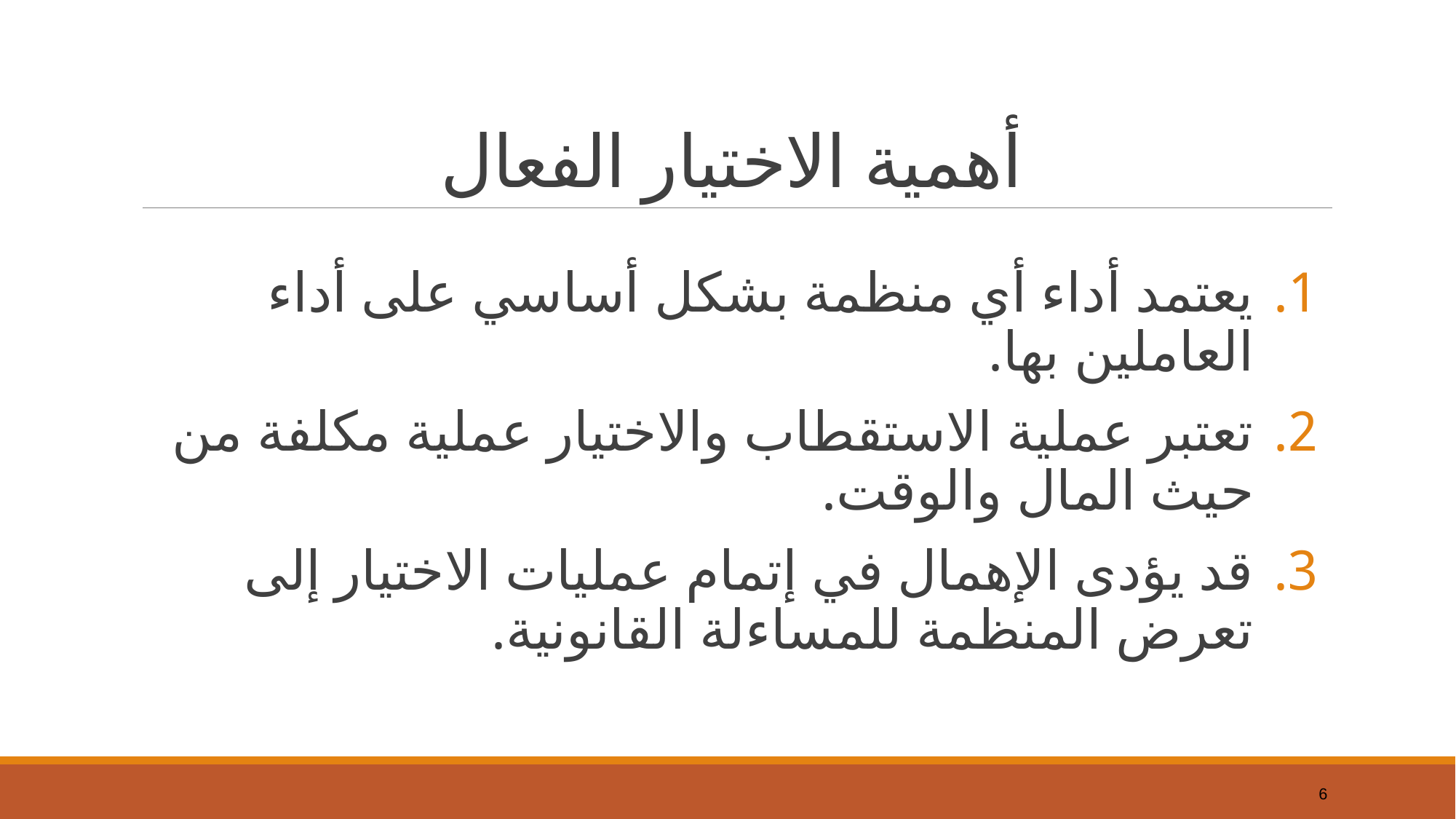

# أهمية الاختيار الفعال
يعتمد أداء أي منظمة بشكل أساسي على أداء العاملين بها.
تعتبر عملية الاستقطاب والاختيار عملية مكلفة من حيث المال والوقت.
قد يؤدى الإهمال في إتمام عمليات الاختيار إلى تعرض المنظمة للمساءلة القانونية.
6